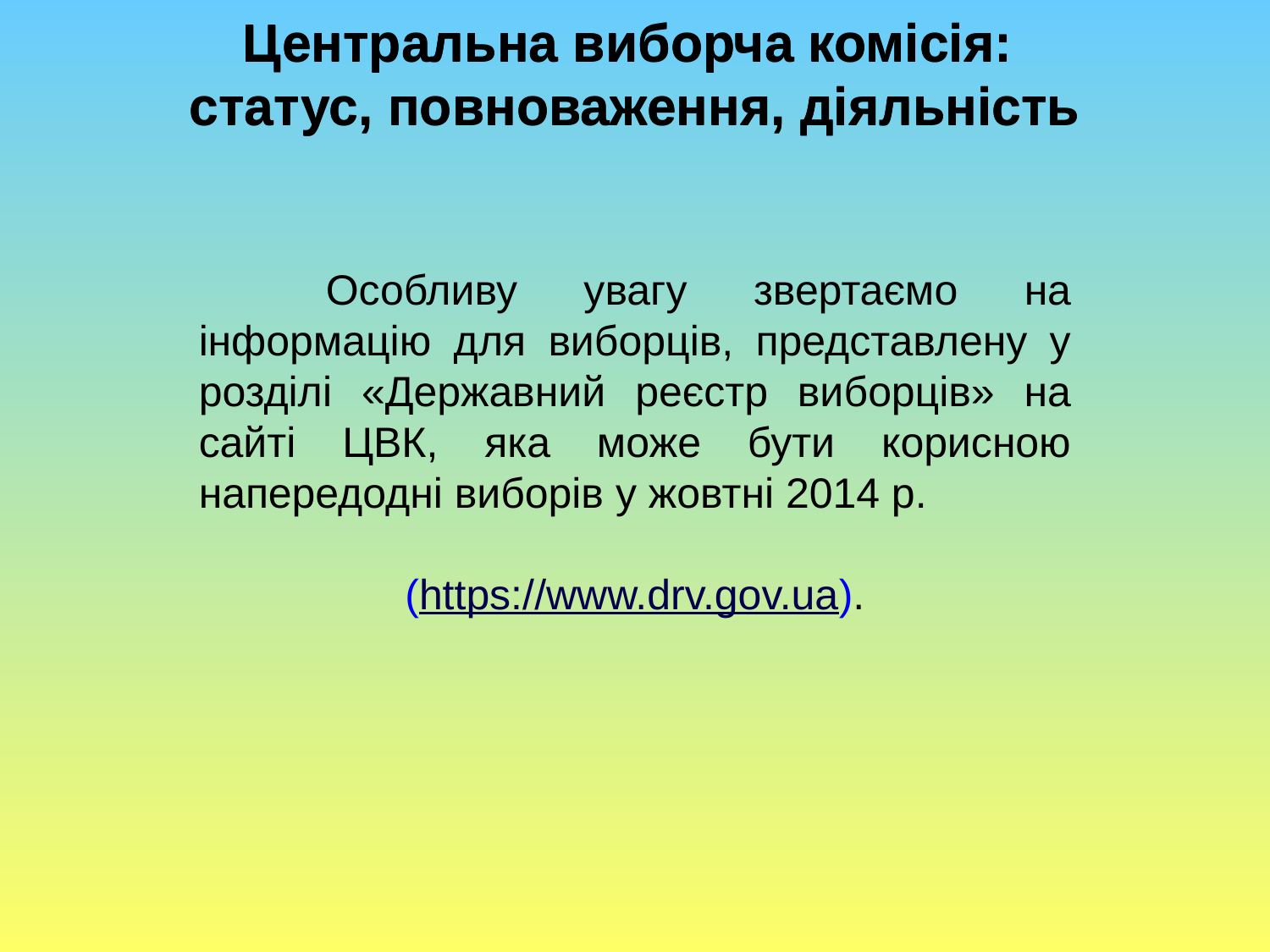

# Центральна виборча комісія: статус, повноваження, діяльність
Центральна виборча комісія:
статус, повноваження, діяльність
	Особливу увагу звертаємо на інформацію для виборців, представлену у розділі «Державний реєстр виборців» на сайті ЦВК, яка може бути корисною напередодні виборів у жовтні 2014 р.

(https://www.drv.gov.ua).